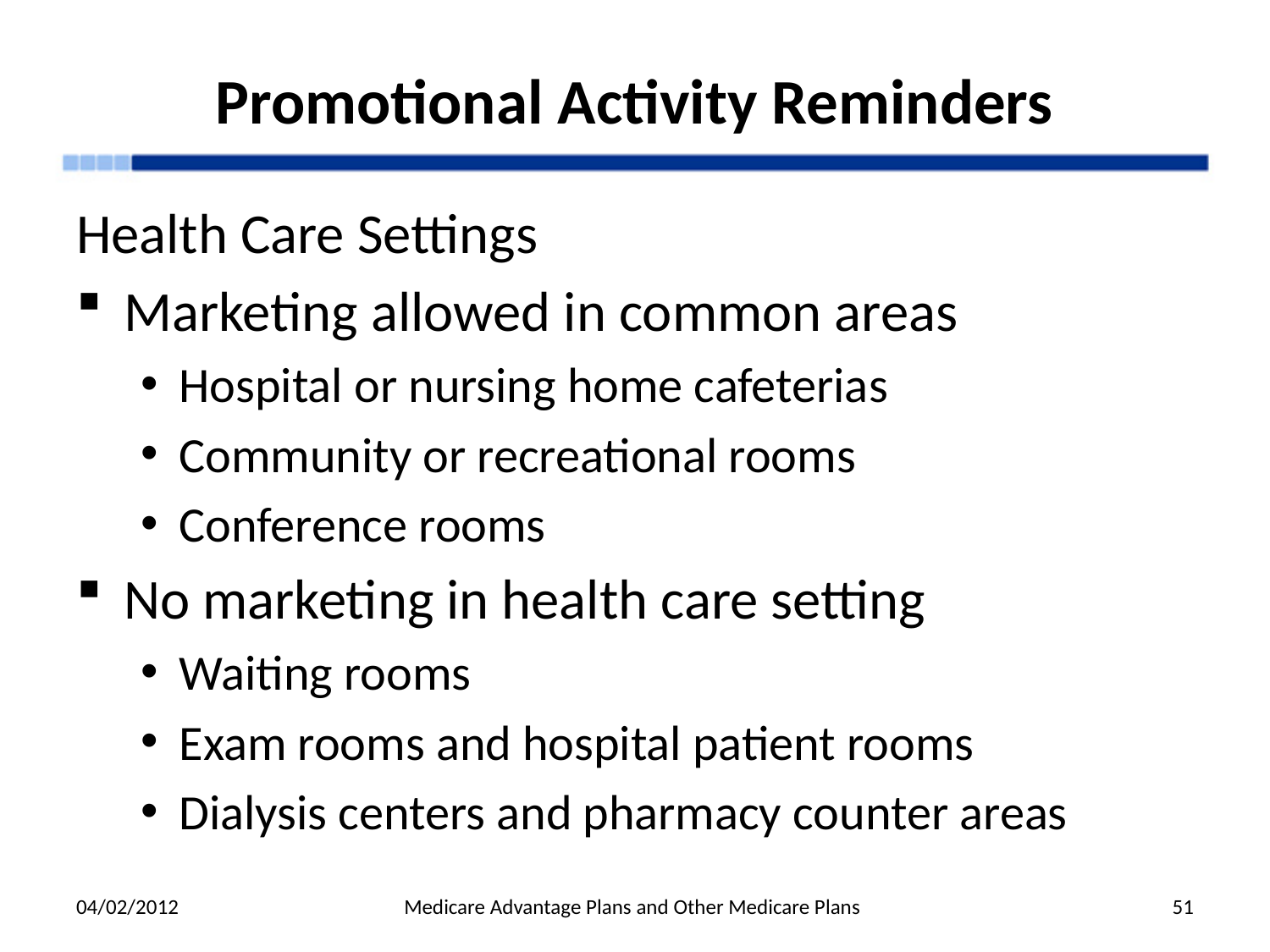

# Promotional Activity Reminders
Health Care Settings
Marketing allowed in common areas
Hospital or nursing home cafeterias
Community or recreational rooms
Conference rooms
No marketing in health care setting
Waiting rooms
Exam rooms and hospital patient rooms
Dialysis centers and pharmacy counter areas

04/02/2012
Medicare Advantage Plans and Other Medicare Plans
51